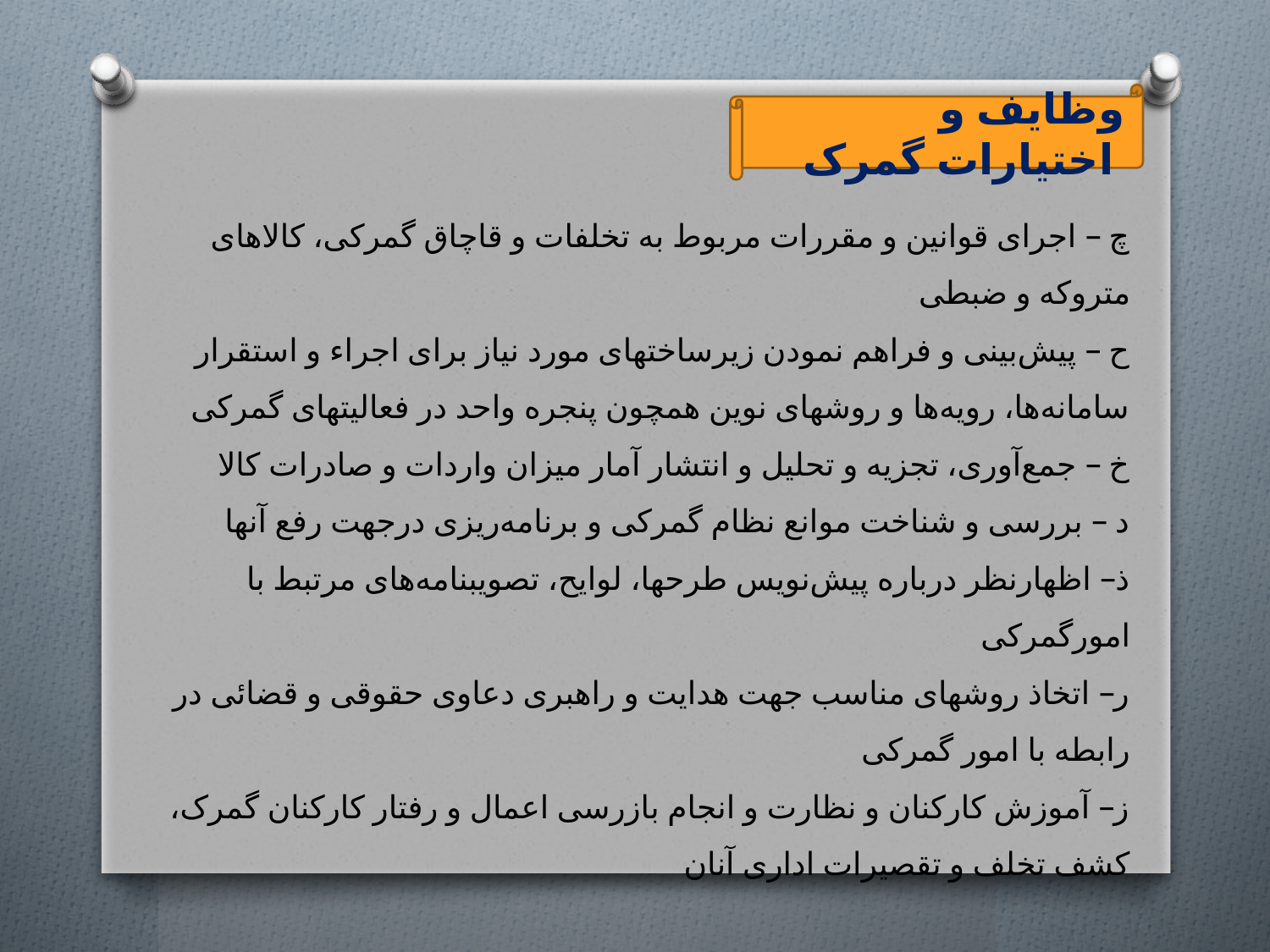

وظایف و اختیارات گمرک
چ – اجرای قوانین و مقررات مربوط به تخلفات و قاچاق گمرکی، کالاهای متروکه و ضبطی
ح – پیش‌بینی و فراهم نمودن زیرساختهای مورد نیاز برای اجراء و استقرار سامانه‌ها، رویه‌ها و روشهای نوین همچون پنجره واحد در فعالیتهای گمرکی
خ – جمع‌آوری، تجزیه و تحلیل و انتشار آمار میزان واردات و صادرات کالا
د – بررسی و شناخت موانع نظام گمرکی و برنامه‌ریزی درجهت رفع آنها
ذ– اظهارنظر درباره پیش‌نویس طرحها، لوایح، تصویبنامه‌های مرتبط با امورگمرکی
ر– اتخاذ روشهای مناسب جهت هدایت و راهبری دعاوی حقوقی و قضائی در رابطه با امور گمرکی
ز– آموزش کارکنان و نظارت و انجام بازرسی اعمال و رفتار کارکنان گمرک، کشف تخلف و تقصیرات اداری آنان